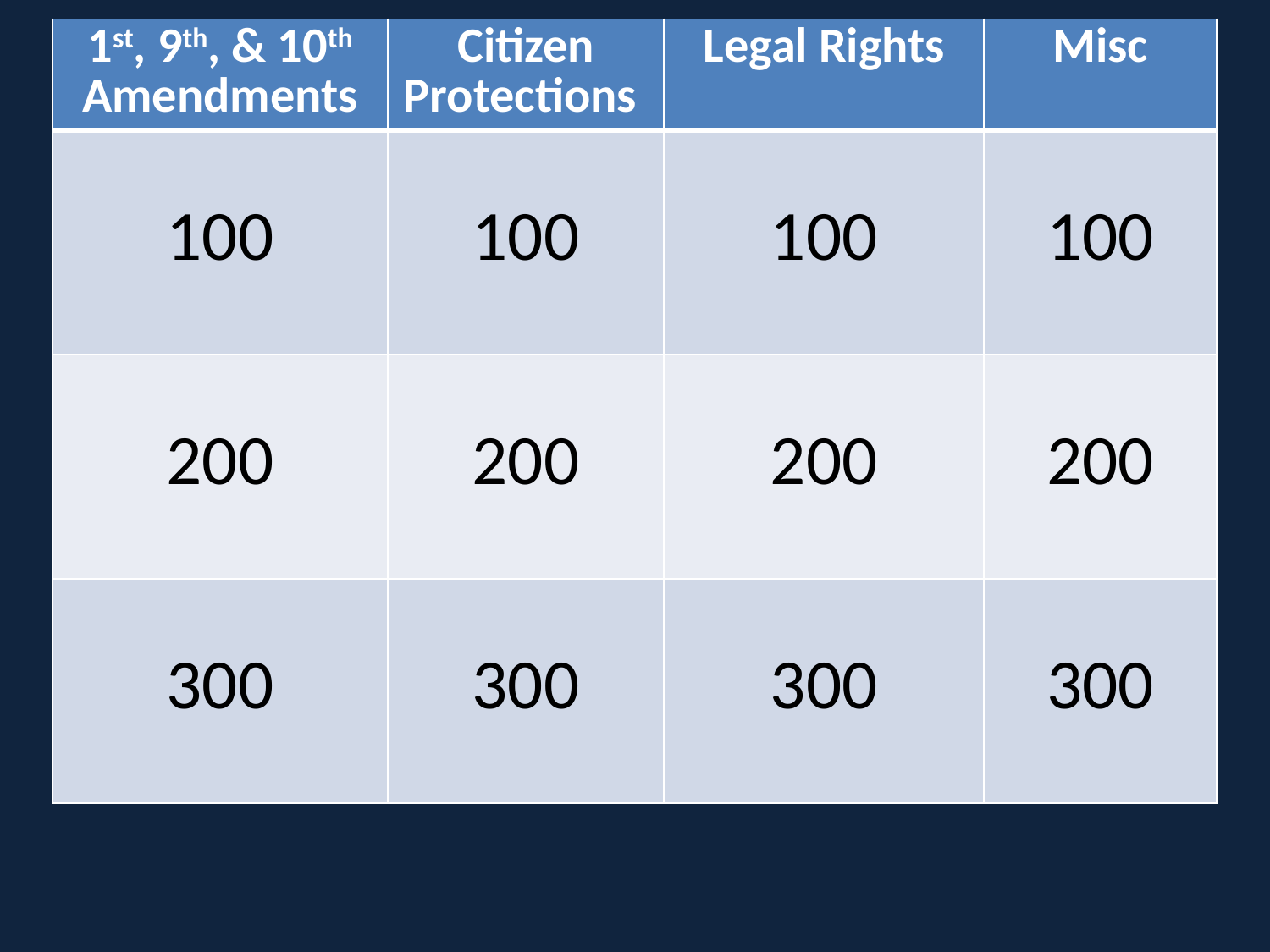

| 1st, 9th, & 10th Amendments | Citizen Protections | Legal Rights | Misc |
| --- | --- | --- | --- |
| 100 | 100 | 100 | 100 |
| 200 | 200 | 200 | 200 |
| 300 | 300 | 300 | 300 |